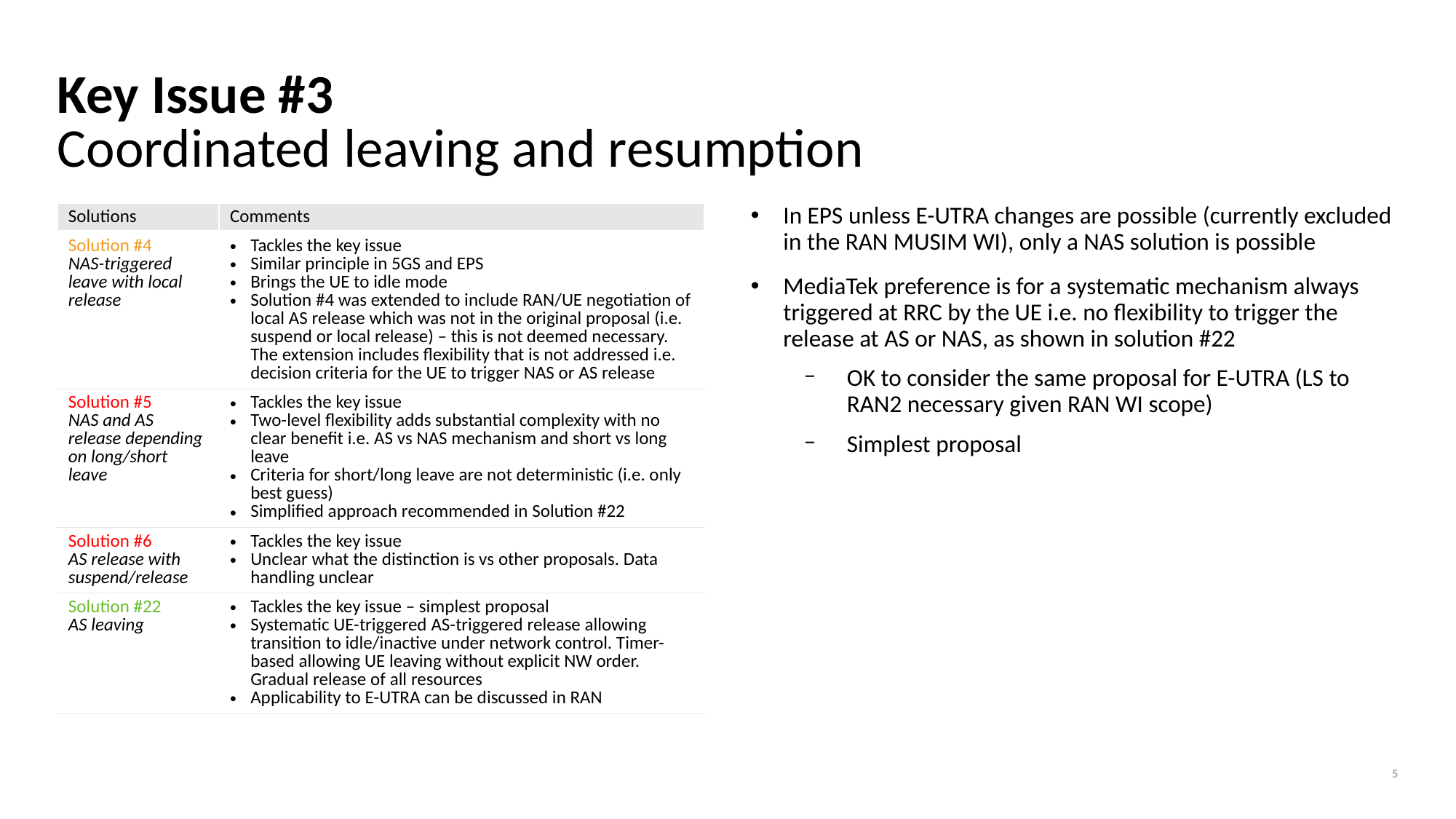

# Key Issue #3 Coordinated leaving and resumption
In EPS unless E-UTRA changes are possible (currently excluded in the RAN MUSIM WI), only a NAS solution is possible
MediaTek preference is for a systematic mechanism always triggered at RRC by the UE i.e. no flexibility to trigger the release at AS or NAS, as shown in solution #22
OK to consider the same proposal for E-UTRA (LS to RAN2 necessary given RAN WI scope)
Simplest proposal
| Solutions | Comments |
| --- | --- |
| Solution #4 NAS-triggered leave with local release | Tackles the key issue Similar principle in 5GS and EPS Brings the UE to idle mode Solution #4 was extended to include RAN/UE negotiation of local AS release which was not in the original proposal (i.e. suspend or local release) – this is not deemed necessary. The extension includes flexibility that is not addressed i.e. decision criteria for the UE to trigger NAS or AS release |
| Solution #5 NAS and AS release depending on long/short leave | Tackles the key issue Two-level flexibility adds substantial complexity with no clear benefit i.e. AS vs NAS mechanism and short vs long leave Criteria for short/long leave are not deterministic (i.e. only best guess) Simplified approach recommended in Solution #22 |
| Solution #6 AS release with suspend/release | Tackles the key issue Unclear what the distinction is vs other proposals. Data handling unclear |
| Solution #22 AS leaving | Tackles the key issue – simplest proposal Systematic UE-triggered AS-triggered release allowing transition to idle/inactive under network control. Timer-based allowing UE leaving without explicit NW order. Gradual release of all resources Applicability to E-UTRA can be discussed in RAN |
5